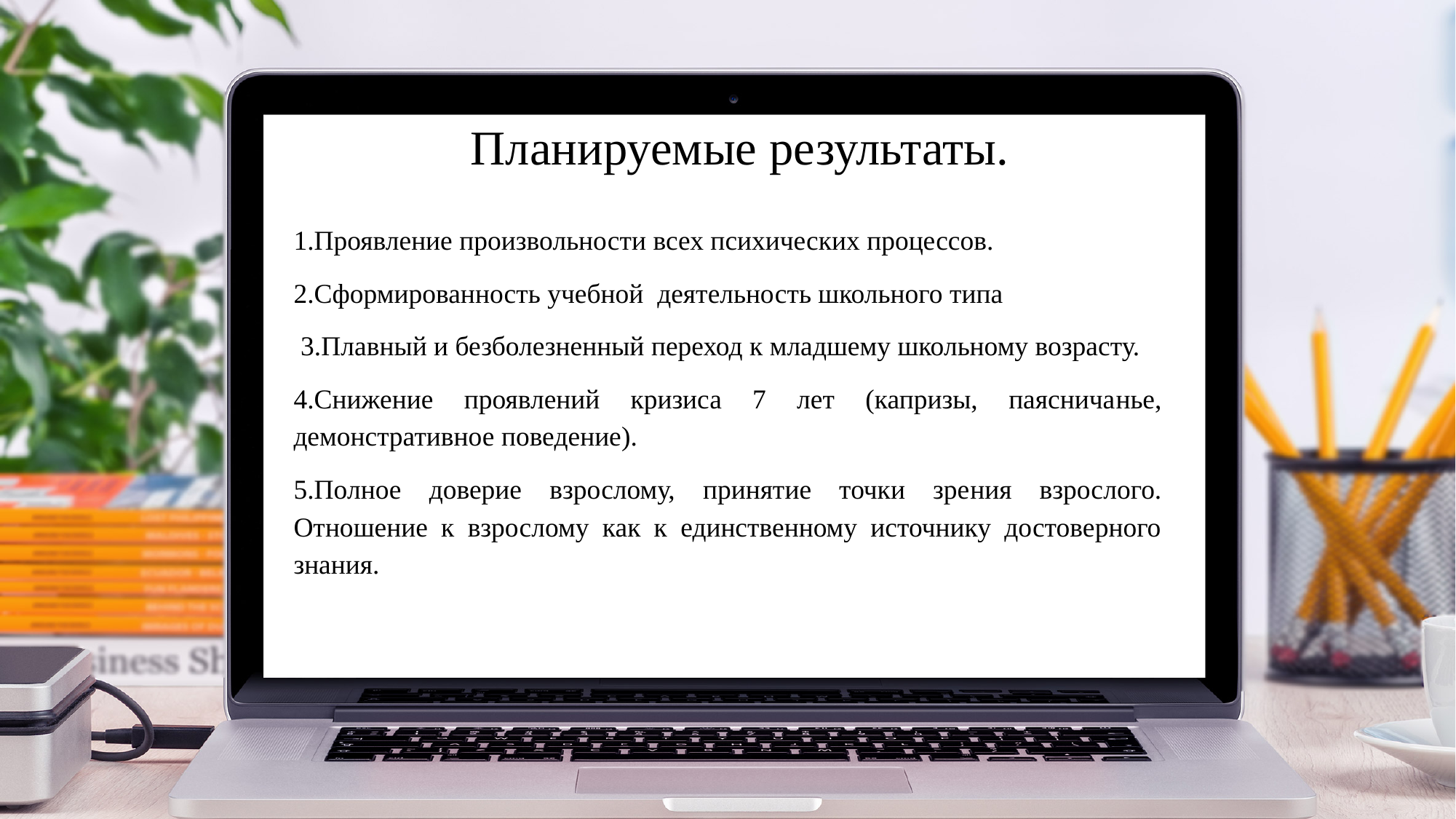

Планируемые результаты.
1.Проявление произвольности всех психических процессов.
2.Сформированность учебной  деятельность школьного типа
 3.Плавный и безболезненный переход к младшему школьному возрасту.
4.Снижение проявлений кризиса 7 лет (капризы, паяснича­нье, демонстративное поведение).
5.Полное доверие взрослому, принятие точки зре­ния взрослого. Отношение к взрослому как к единственному источнику достоверного знания.